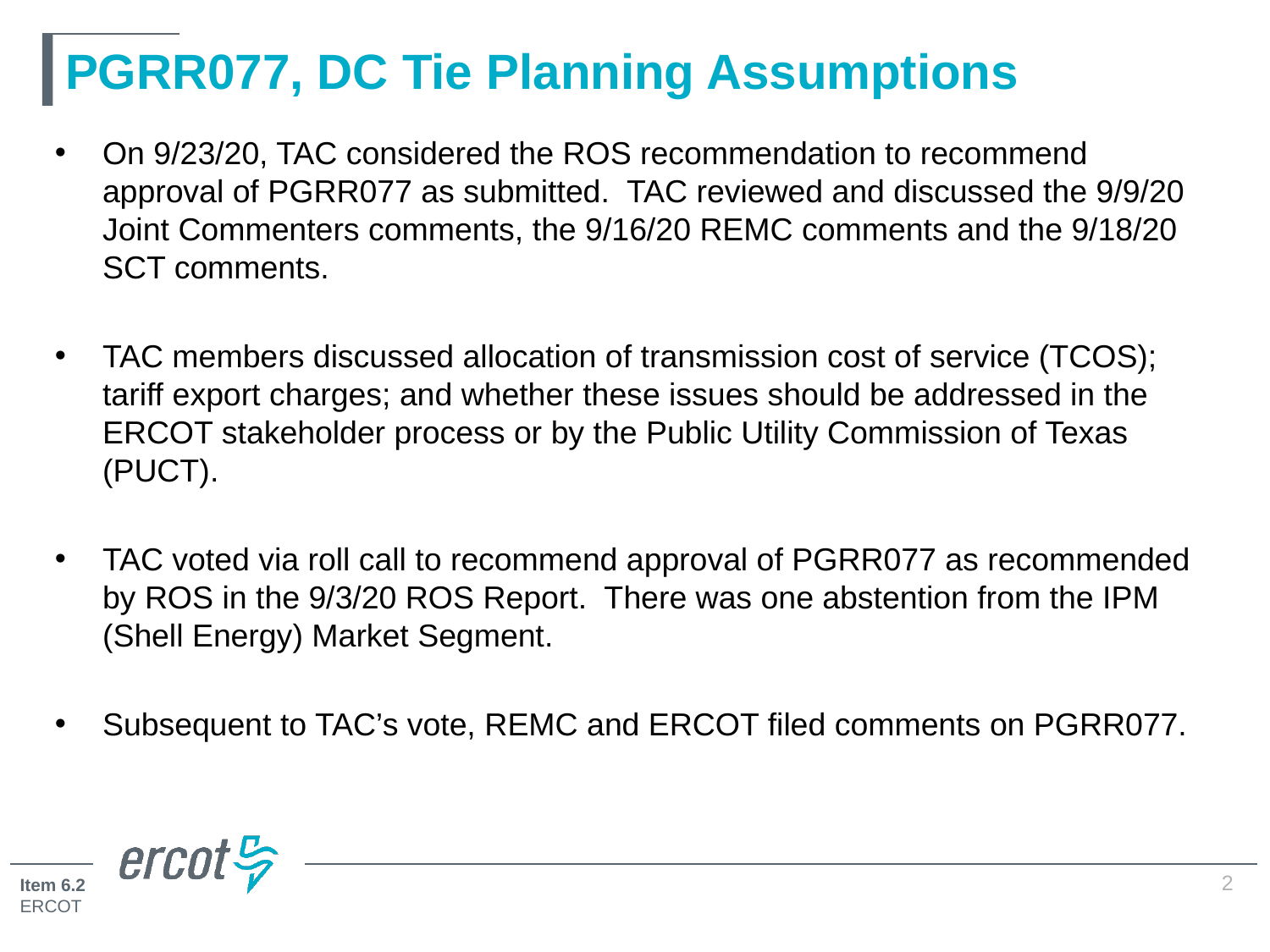

# PGRR077, DC Tie Planning Assumptions
On 9/23/20, TAC considered the ROS recommendation to recommend approval of PGRR077 as submitted.  TAC reviewed and discussed the 9/9/20 Joint Commenters comments, the 9/16/20 REMC comments and the 9/18/20 SCT comments.

TAC members discussed allocation of transmission cost of service (TCOS); tariff export charges; and whether these issues should be addressed in the ERCOT stakeholder process or by the Public Utility Commission of Texas (PUCT).

TAC voted via roll call to recommend approval of PGRR077 as recommended by ROS in the 9/3/20 ROS Report.  There was one abstention from the IPM (Shell Energy) Market Segment.

Subsequent to TAC’s vote, REMC and ERCOT filed comments on PGRR077.

2